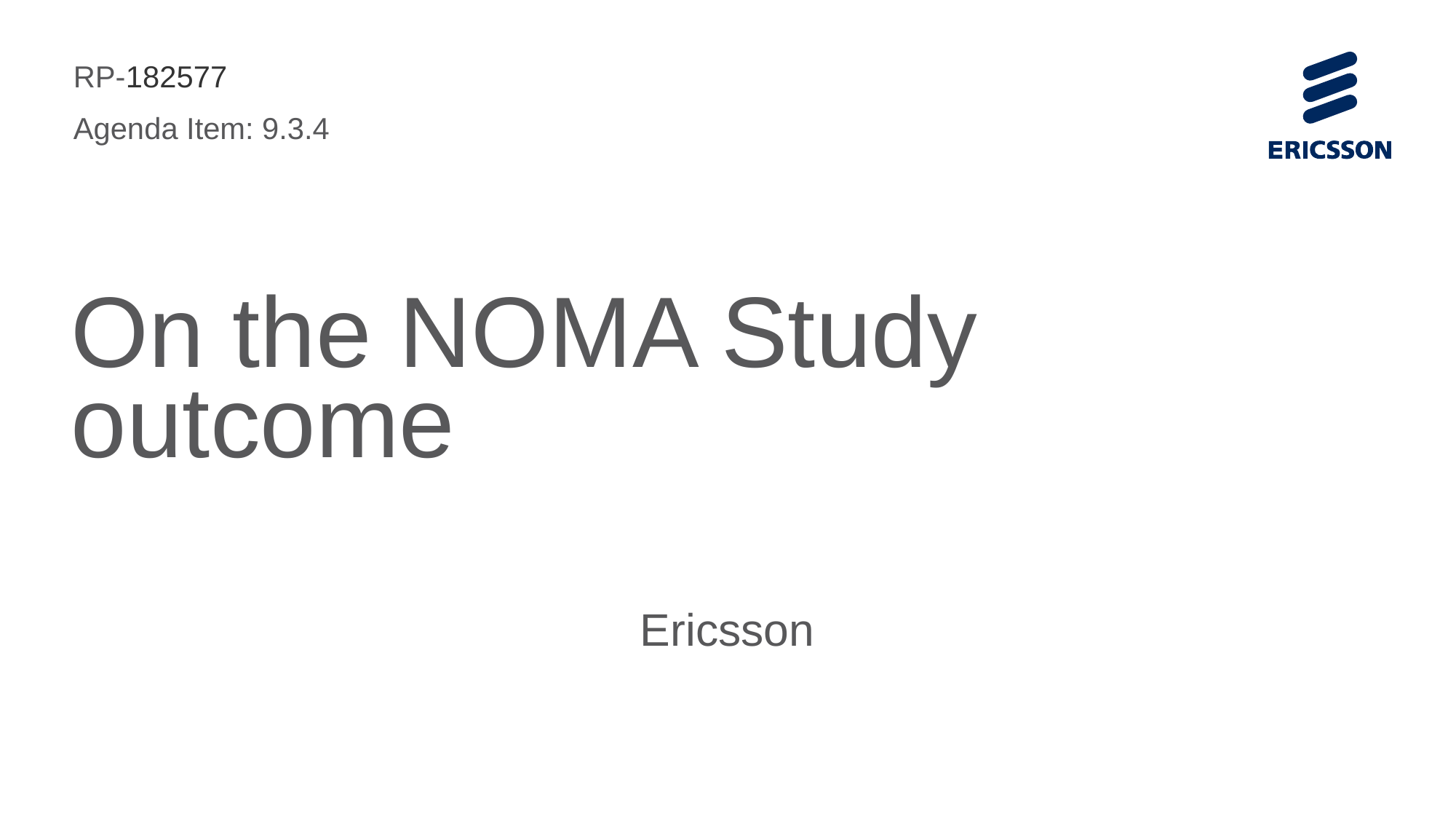

RP-182577
Agenda Item: 9.3.4
# On the NOMA Study outcome
Ericsson